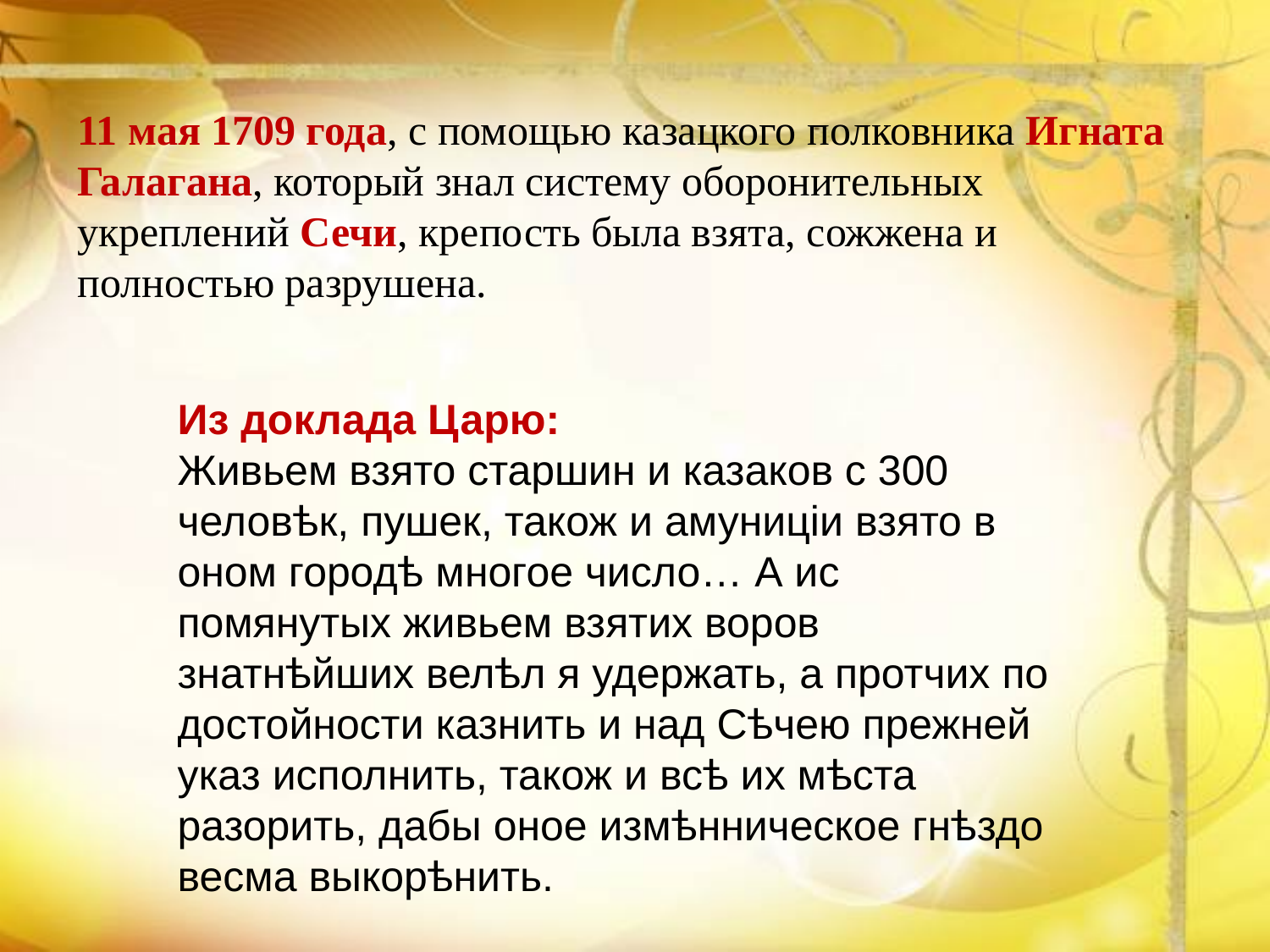

11 мая 1709 года, с помощью казацкого полковника Игната Галагана, который знал систему оборонительных укреплений Сечи, крепость была взята, сожжена и полностью разрушена.
Из доклада Царю:
Живьем взято старшин и казаков с 300 человѣк, пушек, також и амуниціи взято в оном городѣ многое число… А ис помянутых живьем взятих воров знатнѣйших велѣл я удержать, а протчих по достойности казнить и над Сѣчею прежней указ исполнить, також и всѣ их мѣста разорить, дабы оное измѣнническое гнѣздо весма выкорѣнить.